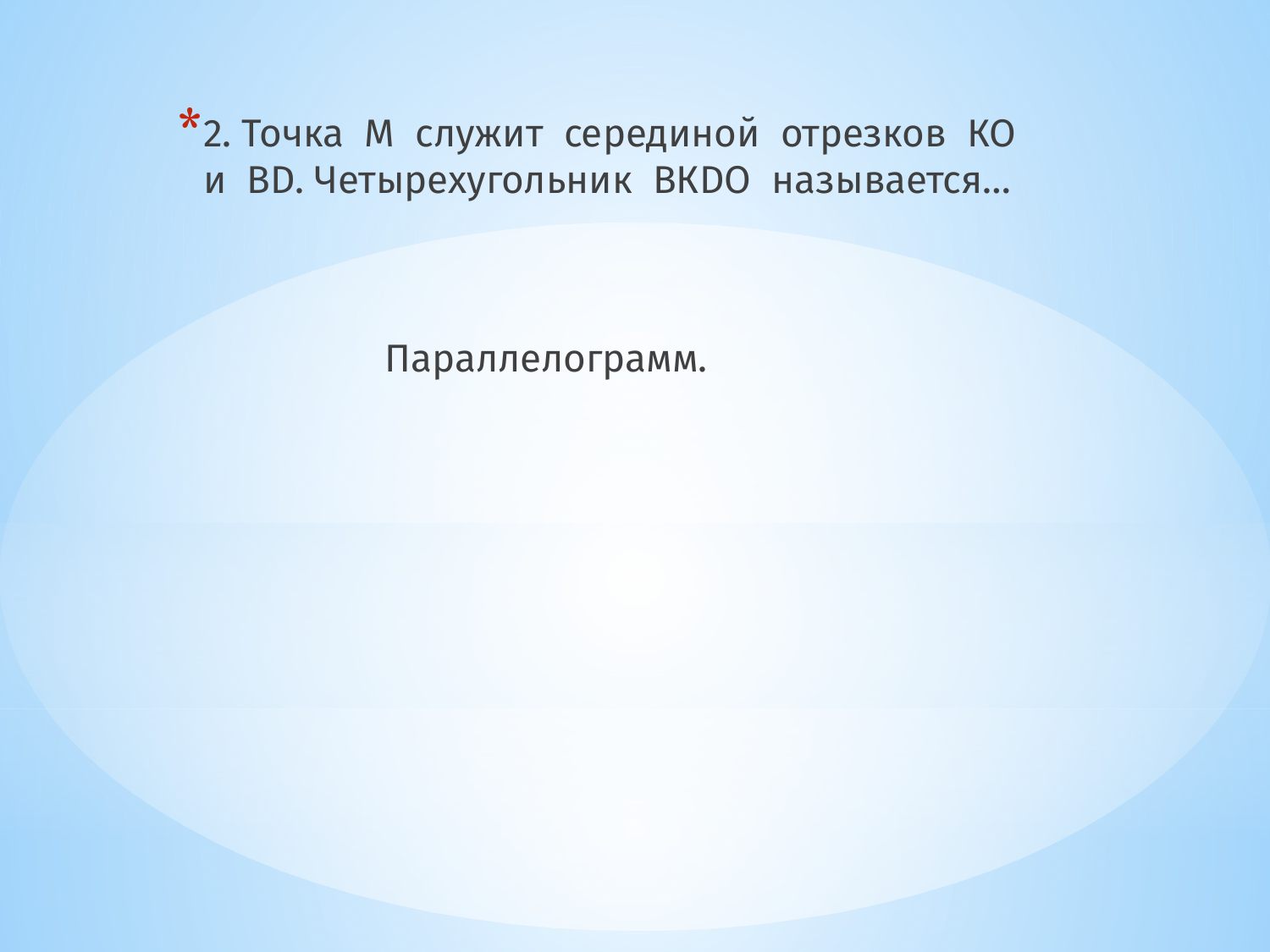

2. Точка  М  служит  серединой  отрезков  КО  и  ВD. Четырехугольник  ВКDО  называется…

                     Параллелограмм.